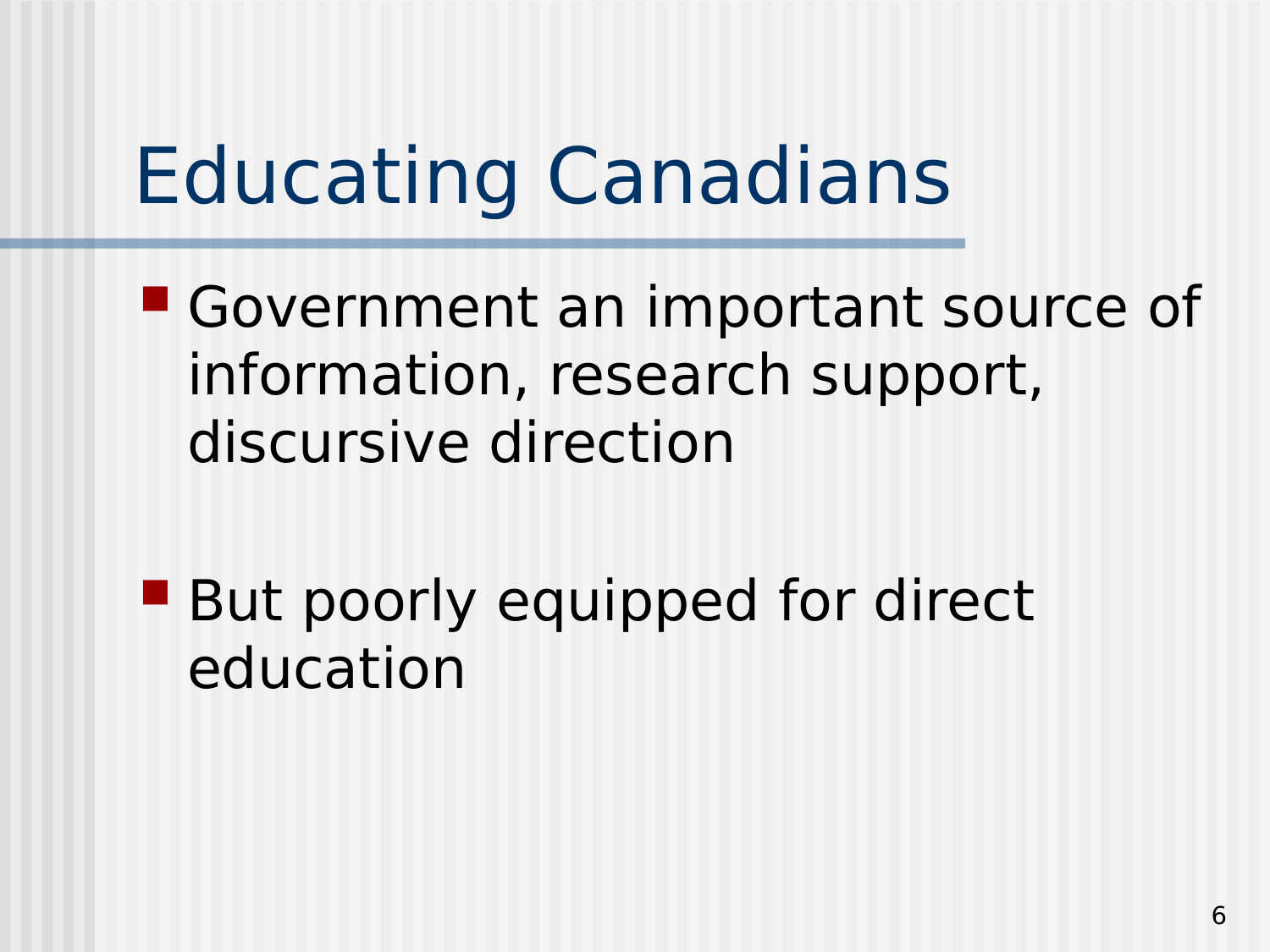

# Educating Canadians
Government an important source of information, research support, discursive direction

But poorly equipped for direct education
6